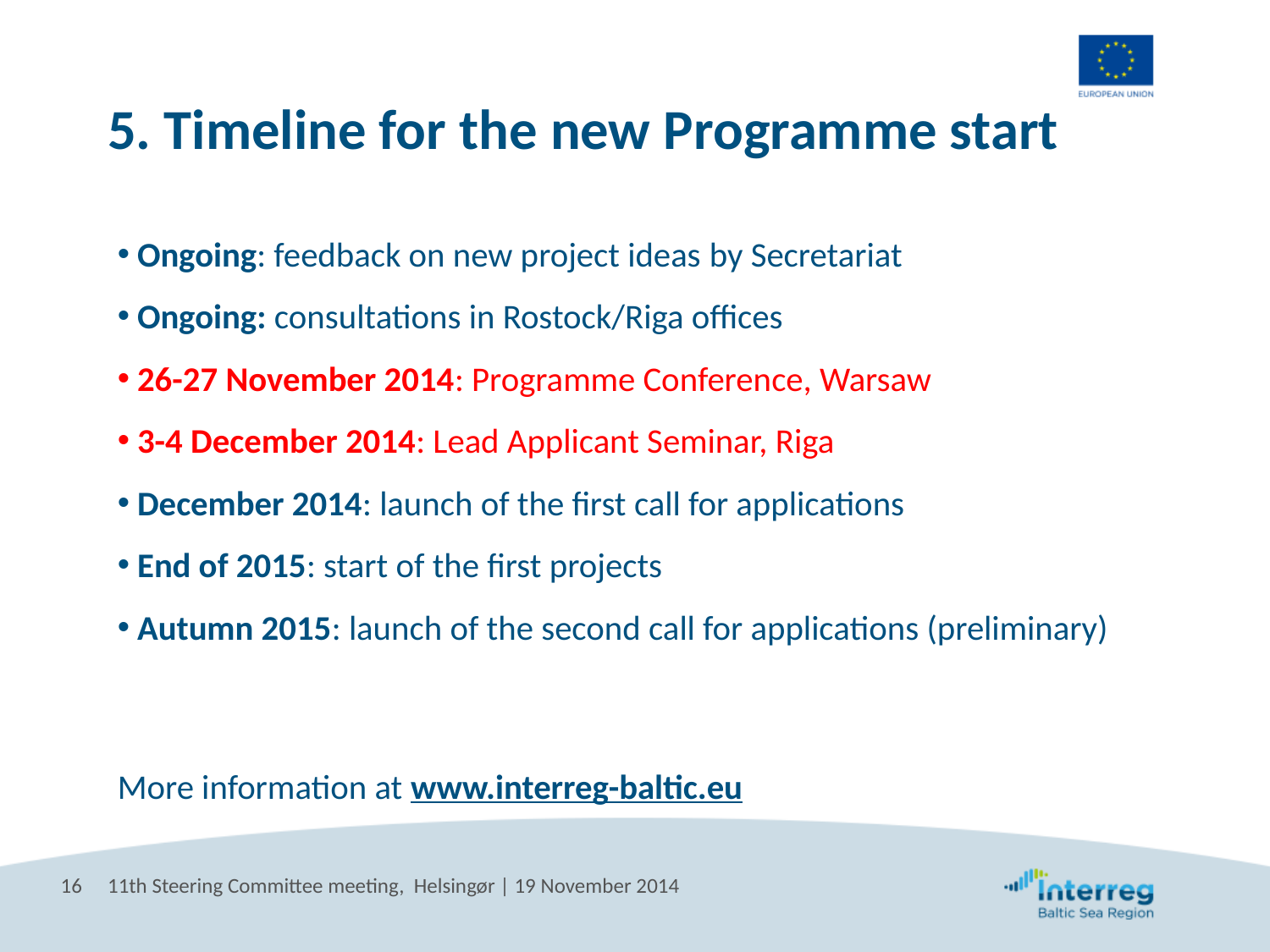

# 5. Timeline for the new Programme start
 Ongoing: feedback on new project ideas by Secretariat
 Ongoing: consultations in Rostock/Riga offices
 26-27 November 2014: Programme Conference, Warsaw
 3-4 December 2014: Lead Applicant Seminar, Riga
 December 2014: launch of the first call for applications
 End of 2015: start of the first projects
 Autumn 2015: launch of the second call for applications (preliminary)

More information at www.interreg-baltic.eu
16
11th Steering Committee meeting,  Helsingør | 19 November 2014